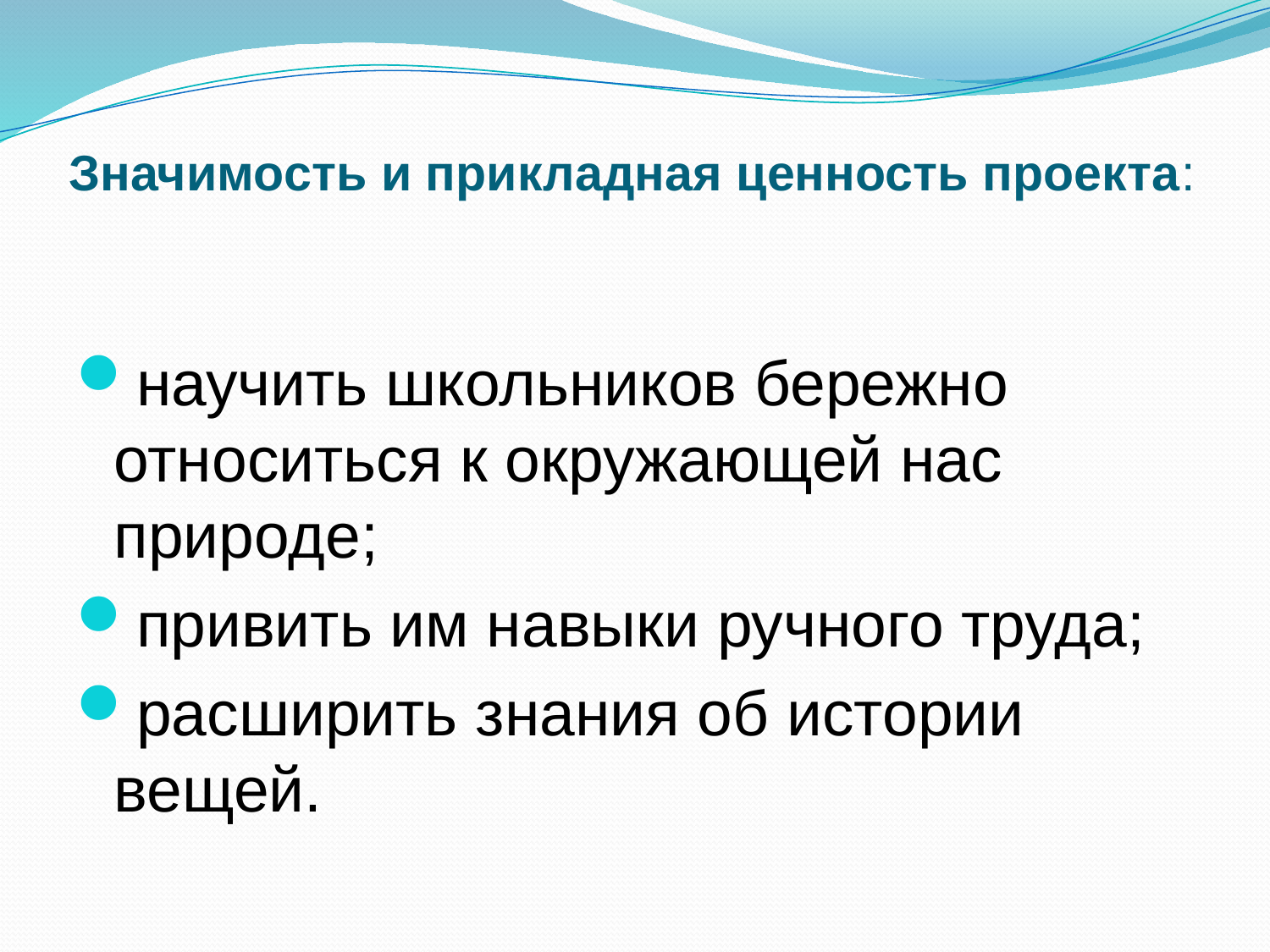

# Значимость и прикладная ценность проекта:

научить школьников бережно относиться к окружающей нас природе;
привить им навыки ручного труда;
расширить знания об истории вещей.